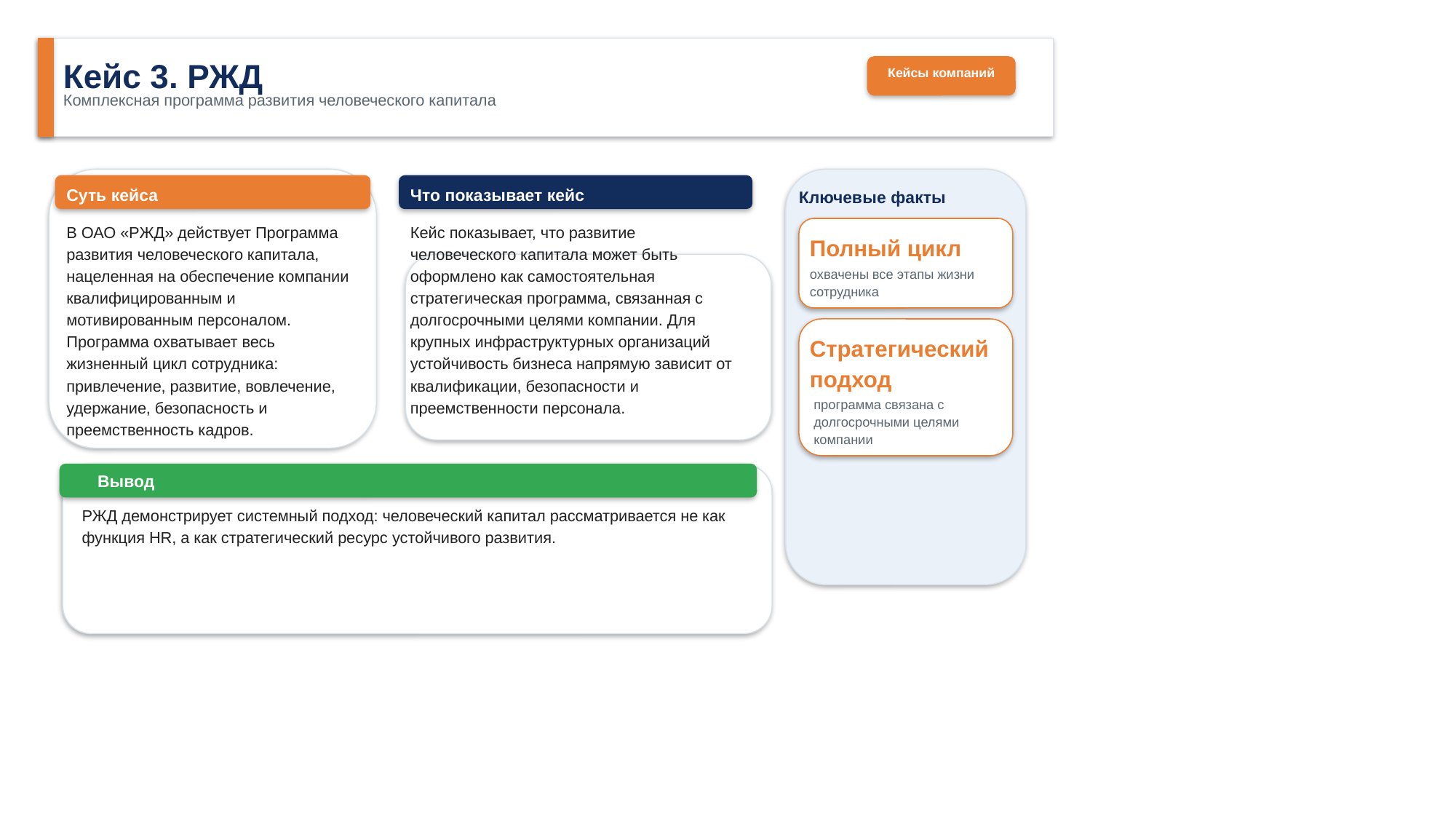

Кейс 3. РЖД

Кейсы компаний
Комплексная программа развития человеческого капитала

Суть кейса
Что показывает кейс
Ключевые факты
В ОАО «РЖД» действует Программа развития человеческого капитала, нацеленная на обеспечение компании квалифицированным и мотивированным персоналом. Программа охватывает весь жизненный цикл сотрудника: привлечение, развитие, вовлечение, удержание, безопасность и преемственность кадров.
Кейс показывает, что развитие человеческого капитала может быть оформлено как самостоятельная стратегическая программа, связанная с долгосрочными целями компании. Для крупных инфраструктурных организаций устойчивость бизнеса напрямую зависит от квалификации, безопасности и преемственности персонала.

Полный цикл

охвачены все этапы жизни сотрудника

Стратегический подход
программа связана с долгосрочными целями компании

Вывод
РЖД демонстрирует системный подход: человеческий капитал рассматривается не как функция HR, а как стратегический ресурс устойчивого развития.